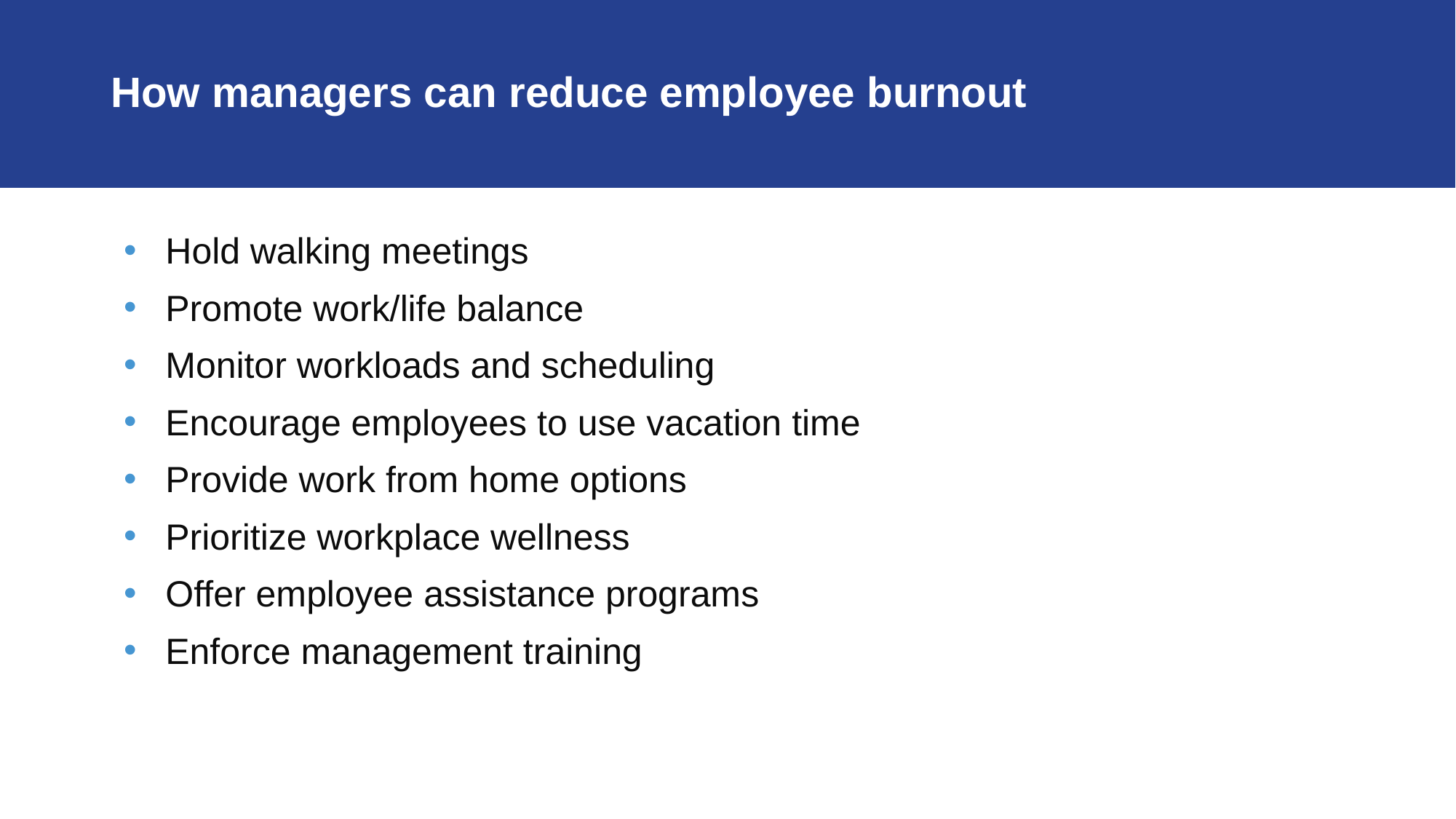

# How managers can reduce employee burnout
Hold walking meetings
Promote work/life balance
Monitor workloads and scheduling
Encourage employees to use vacation time
Provide work from home options
Prioritize workplace wellness
Offer employee assistance programs
Enforce management training